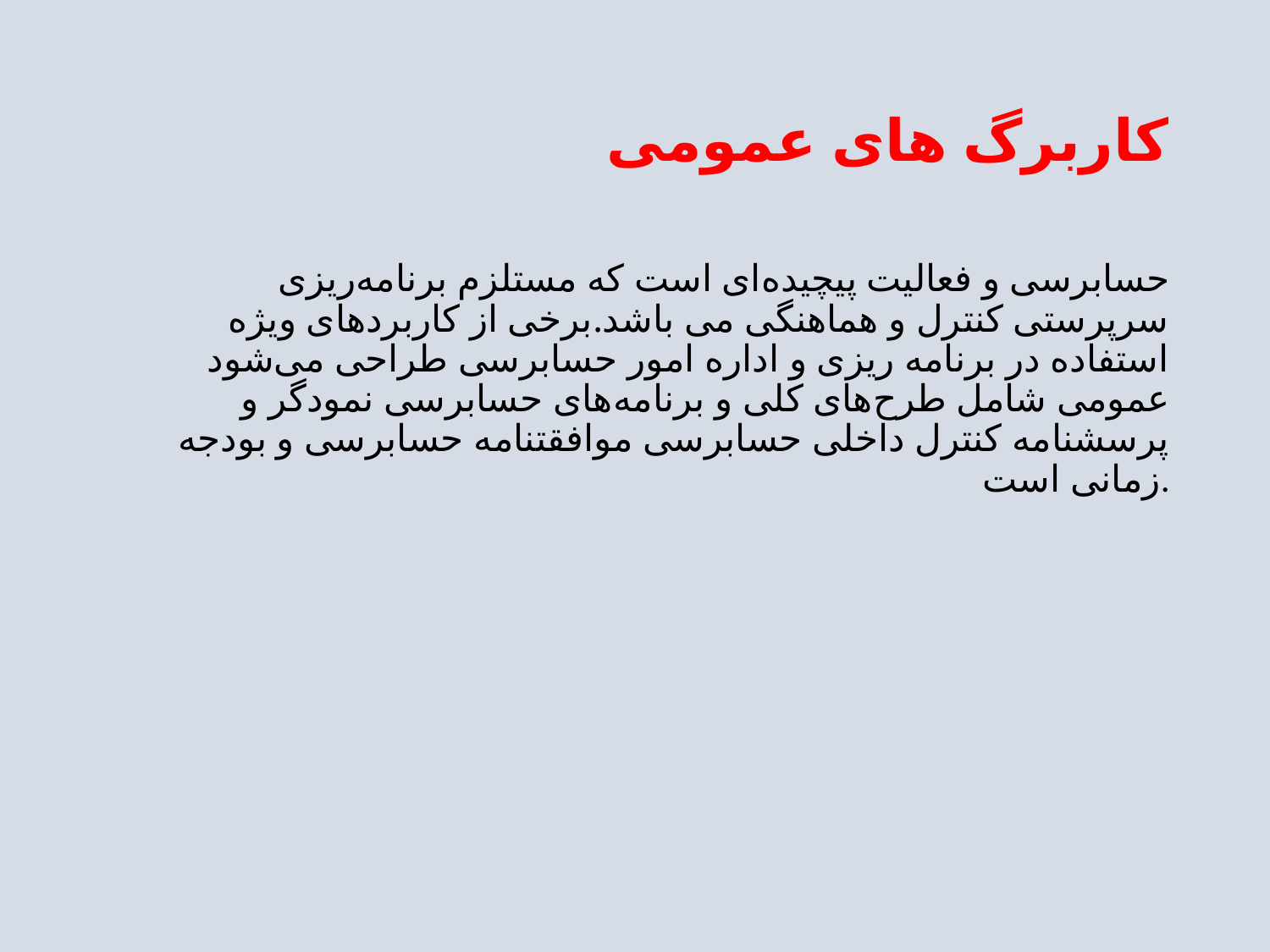

# کاربرگ های عمومی
حسابرسی و فعالیت پیچیده‌ای است که مستلزم برنامه‌ریزی سرپرستی کنترل و هماهنگی می باشد.برخی از کاربردهای ویژه استفاده در برنامه ریزی و اداره امور حسابرسی طراحی می‌شود عمومی شامل طرح‌های کلی و برنامه‌های حسابرسی نمودگر و پرسشنامه کنترل داخلی حسابرسی موافقتنامه حسابرسی و بودجه زمانی است.